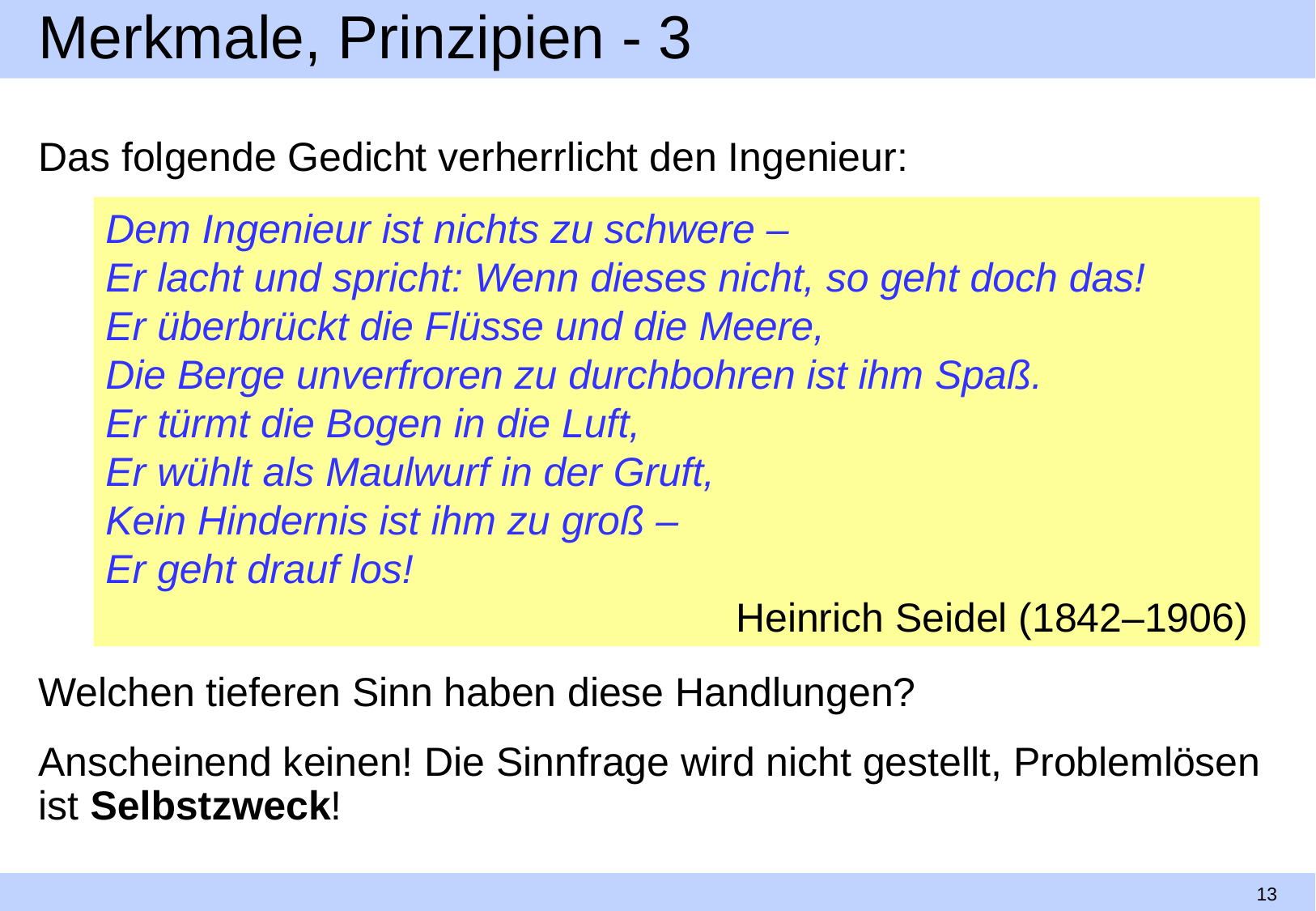

# Merkmale, Prinzipien - 3
Das folgende Gedicht verherrlicht den Ingenieur:
Dem Ingenieur ist nichts zu schwere –
Er lacht und spricht: Wenn dieses nicht, so geht doch das!
Er überbrückt die Flüsse und die Meere,
Die Berge unverfroren zu durchbohren ist ihm Spaß.
Er türmt die Bogen in die Luft,
Er wühlt als Maulwurf in der Gruft,
Kein Hindernis ist ihm zu groß –
Er geht drauf los!
Heinrich Seidel (1842–1906)
Welchen tieferen Sinn haben diese Handlungen?
Anscheinend keinen! Die Sinnfrage wird nicht gestellt, Problemlösen ist Selbstzweck!
13